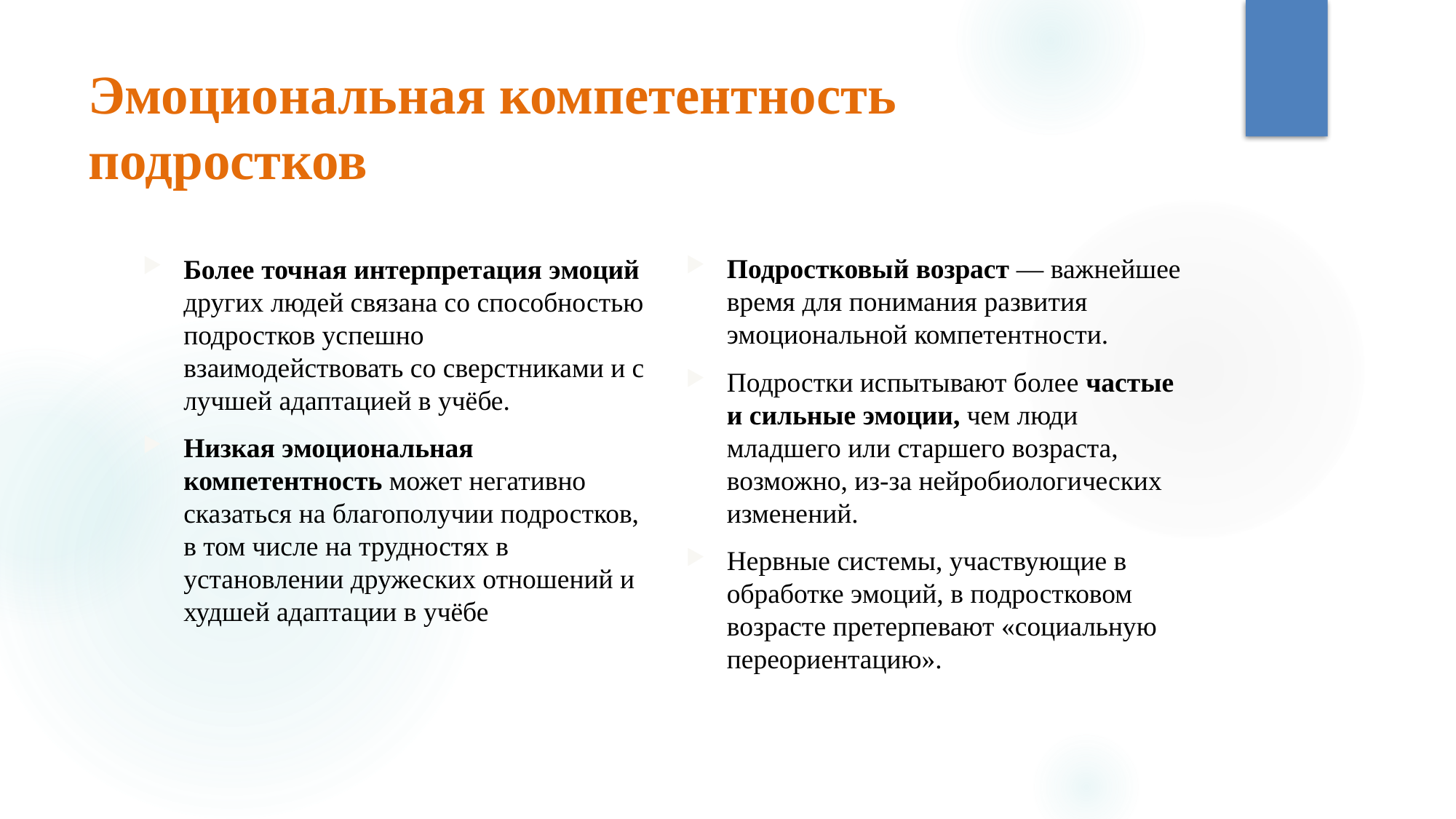

# Эмоциональная компетентность подростков
Подростковый возраст — важнейшее время для понимания развития эмоциональной компетентности.
Подростки испытывают более частые и сильные эмоции, чем люди младшего или старшего возраста, возможно, из-за нейробиологических изменений.
Нервные системы, участвующие в обработке эмоций, в подростковом возрасте претерпевают «социальную переориентацию».
Более точная интерпретация эмоций других людей связана со способностью подростков успешно взаимодействовать со сверстниками и с лучшей адаптацией в учёбе.
Низкая эмоциональная компетентность может негативно сказаться на благополучии подростков, в том числе на трудностях в установлении дружеских отношений и худшей адаптации в учёбе